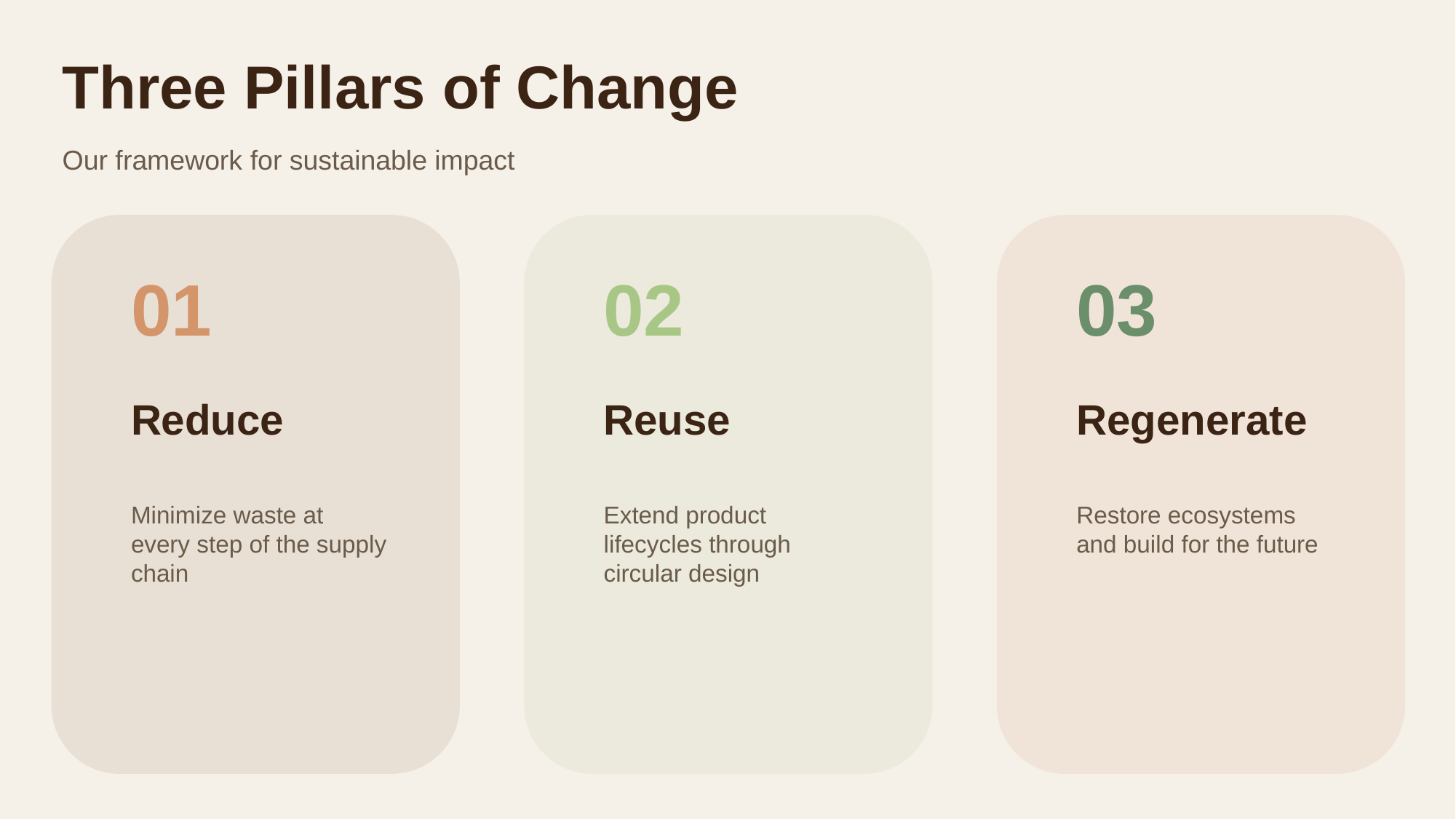

Three Pillars of Change

2M
Our framework for sustainable impact
Join Our Mission

40%
01
02
03

Trees Planted
Reforestation efforts spanning three continents
Reduce
Reuse
Regenerate
Less Waste
Together, we can build a sustainable future
Reduction in operational waste across all facilities
Minimize waste at every step of the supply chain
Extend product lifecycles through circular design
Restore ecosystems and build for the future
Carbon
www.earthandsage.org

Neutral

Certified carbon neutral since 2024